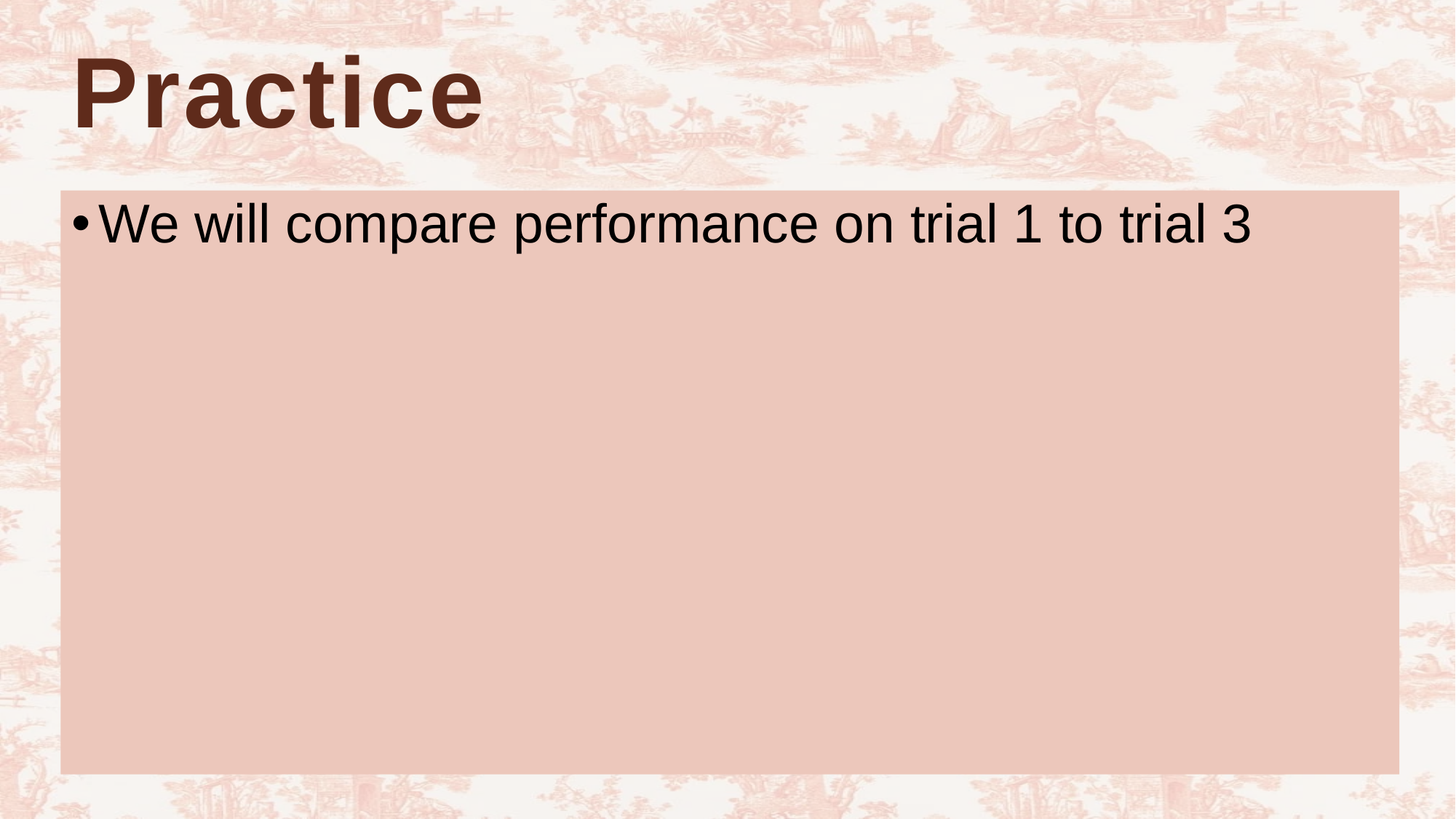

# Practice
We will compare performance on trial 1 to trial 3